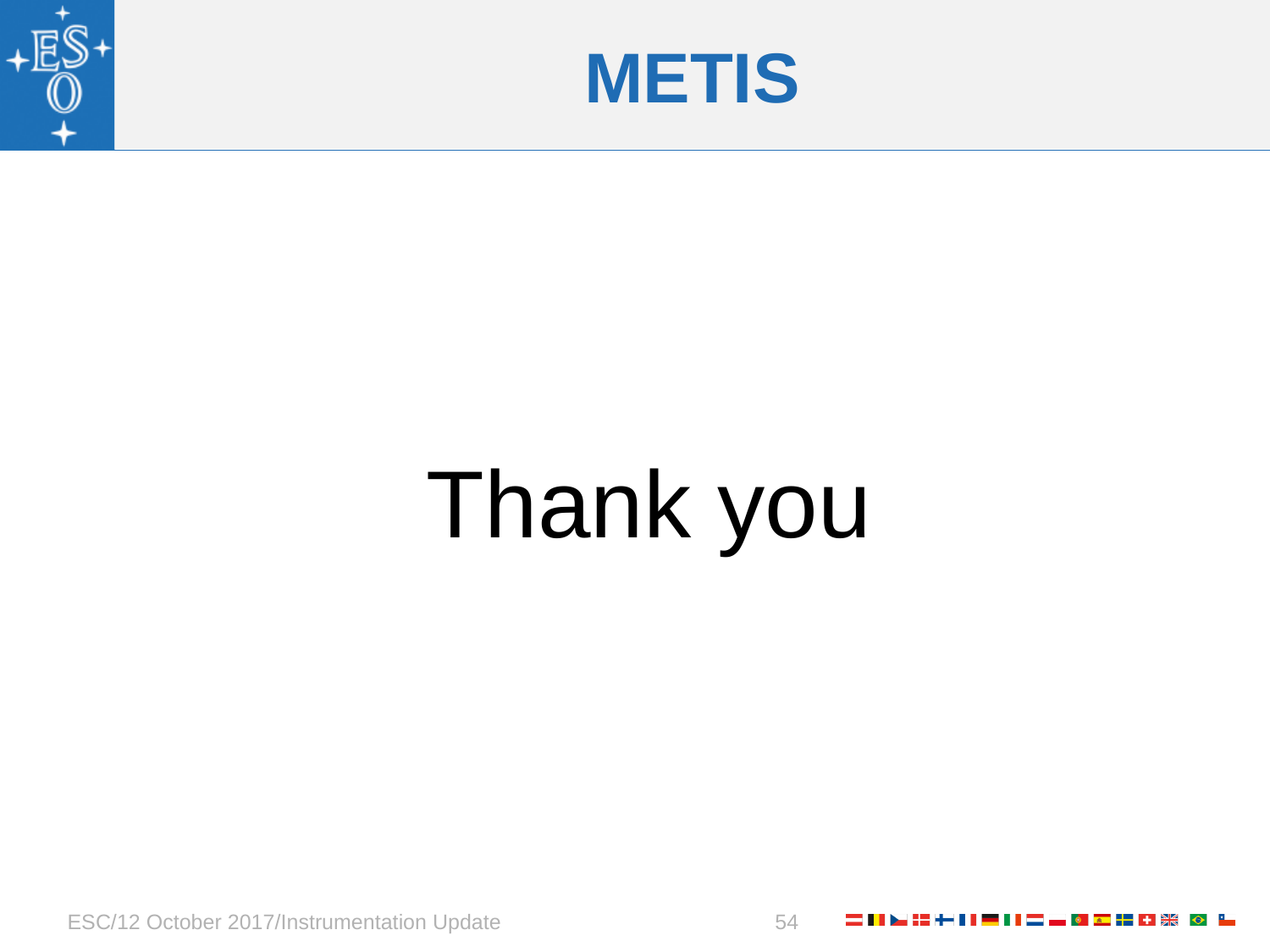

# METIS

Thank you

ESC/12 October 2017/Instrumentation Update
54